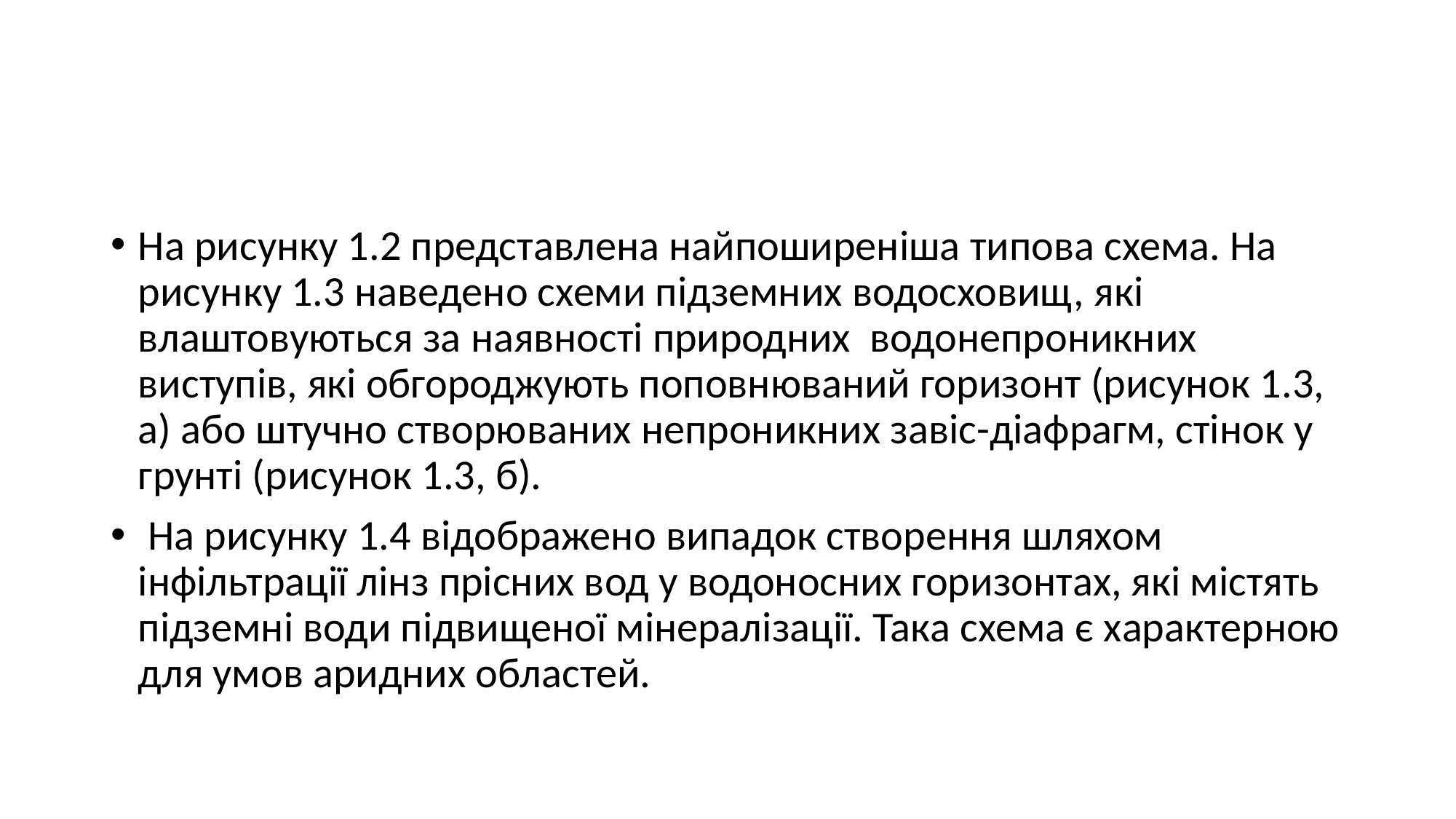

#
На рисунку 1.2 представлена найпоширеніша типова схема. На рисунку 1.3 наведено схеми підземних водосховищ, які влаштовуються за наявності природних  водонепроникних виступів, які обгороджують поповнюваний горизонт (рисунок 1.3, а) або штучно створюваних непроникних завіс-діафрагм, стінок у грунті (рисунок 1.3, б).
 На рисунку 1.4 відображено випадок створення шляхом інфільтрації лінз прісних вод у водоносних горизонтах, які містять підземні води підвищеної мінералізації. Така схема є характерною для умов аридних областей.